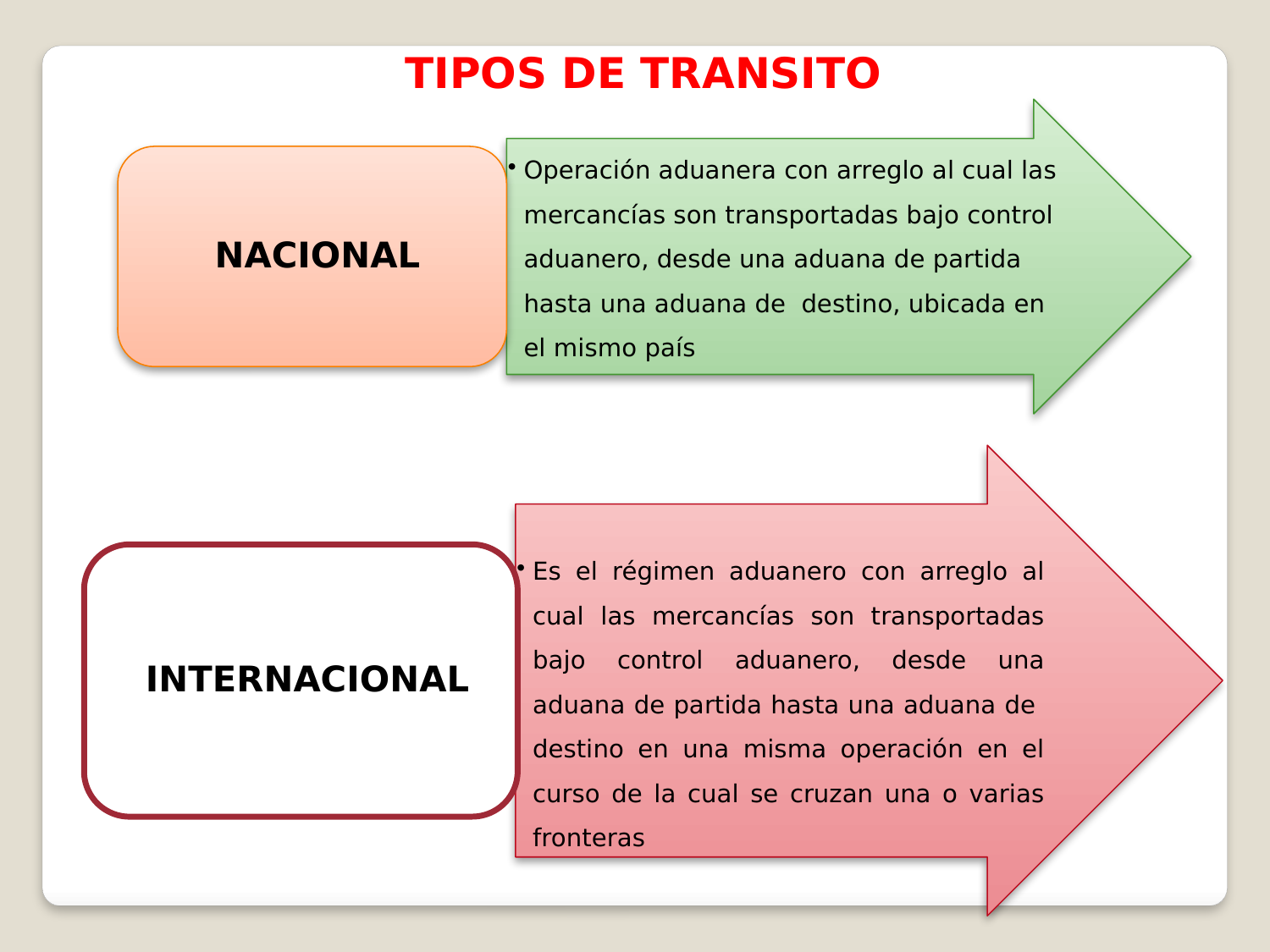

TIPOS DE TRANSITO
Operación aduanera con arreglo al cual las mercancías son transportadas bajo control aduanero, desde una aduana de partida hasta una aduana de  destino, ubicada en el mismo país
NACIONAL

Es el régimen aduanero con arreglo al cual las mercancías son transportadas bajo control aduanero, desde una aduana de partida hasta una aduana de  destino en una misma operación en el curso de la cual se cruzan una o varias fronteras
INTERNACIONAL